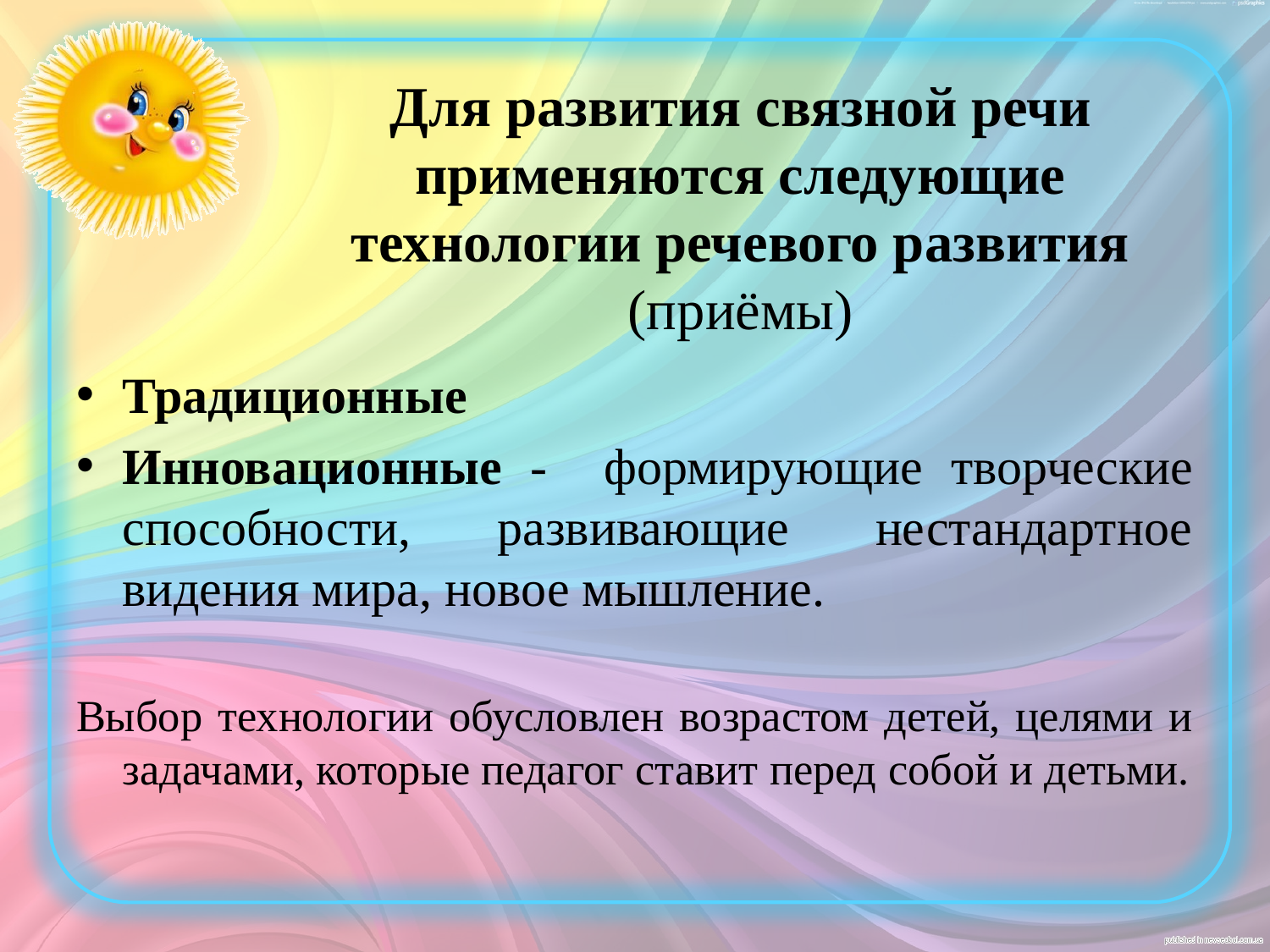

# Для развития связной речи применяются следующие технологии речевого развития (приёмы)
Традиционные
Инновационные -  формирующие творческие способности, развивающие нестандартное видения мира, новое мышление.

Выбор технологии обусловлен возрастом детей, целями и задачами, которые педагог ставит перед собой и детьми.